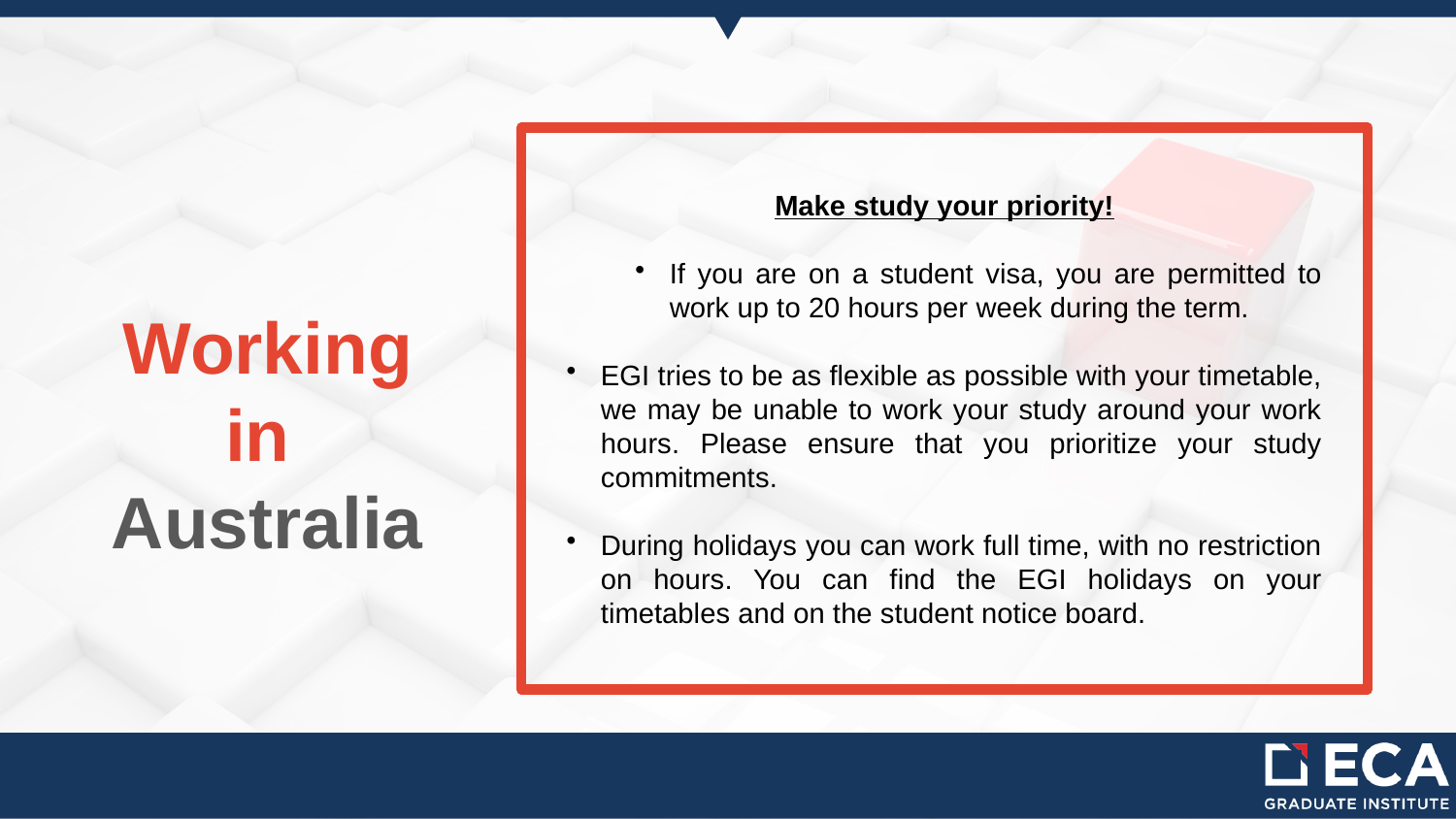

Make study your priority!​

If you are on a student visa, you are permitted to work up to 20 hours per week during the term. ​

EGI tries to be as flexible as possible with your timetable, we may be unable to work your study around your work hours. Please ensure that you prioritize your study commitments.​

During holidays you can work full time, with no restriction on hours. You can find the EGI holidays on your timetables and on the student notice board.​
# Working in Australia